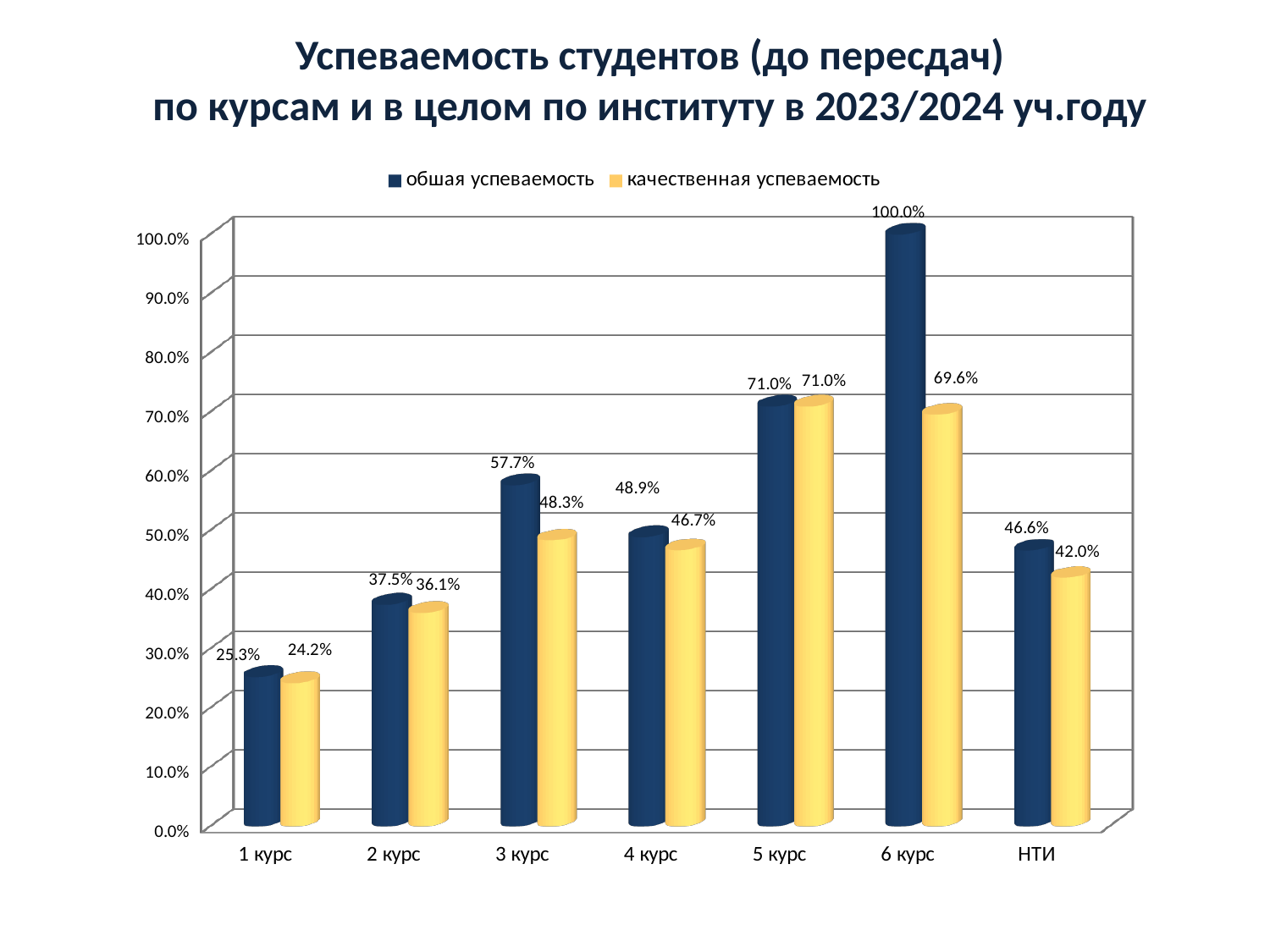

Успеваемость студентов (до пересдач)
по курсам и в целом по институту в 2023/2024 уч.году

[unsupported chart]